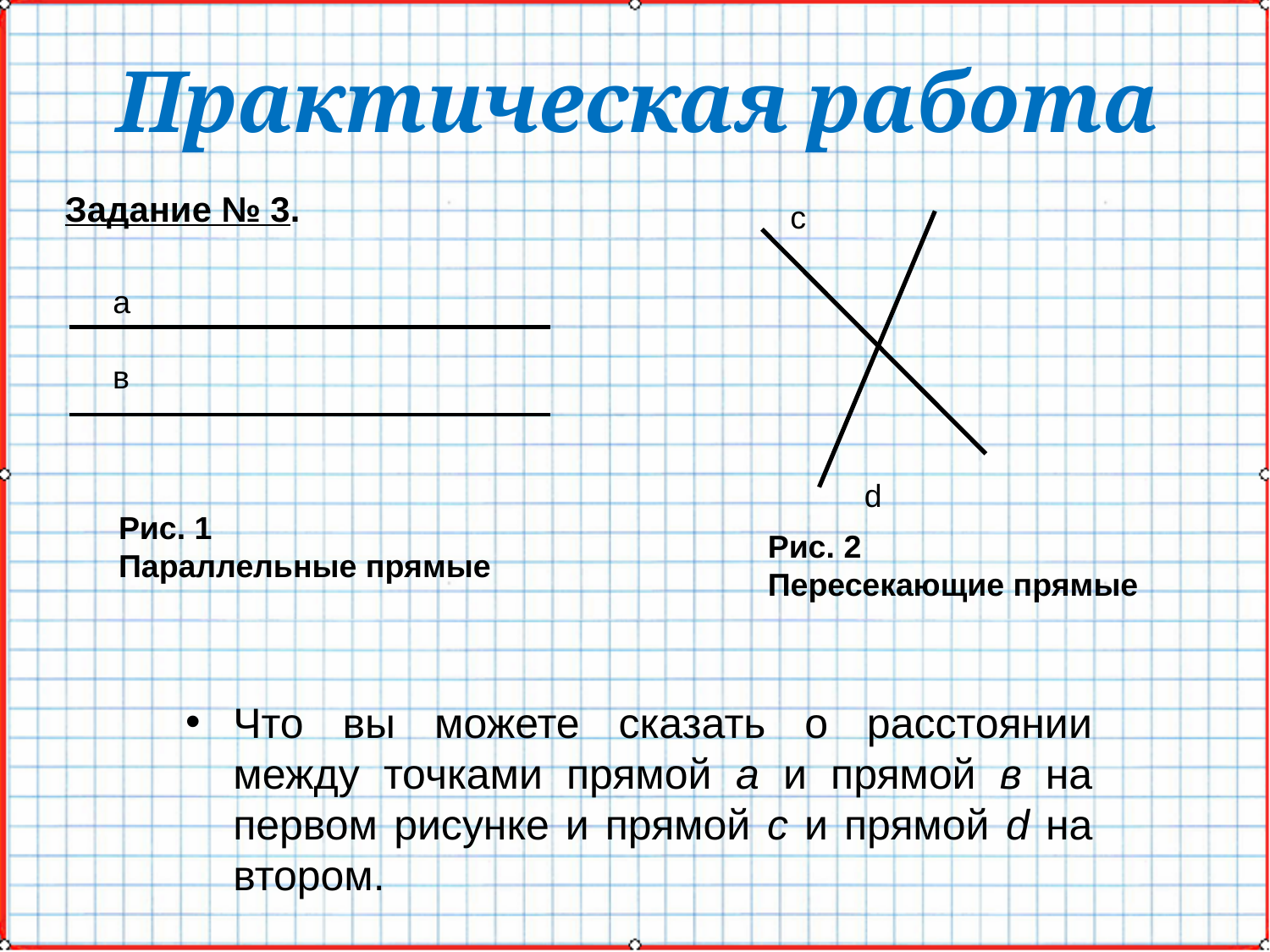

Практическая работа

Задание № 3.

с
а
в
d
Рис. 1
Параллельные прямые
Рис. 2
Пересекающие прямые
Что вы можете сказать о расстоянии между точками прямой а и прямой в на первом рисунке и прямой с и прямой d на втором.